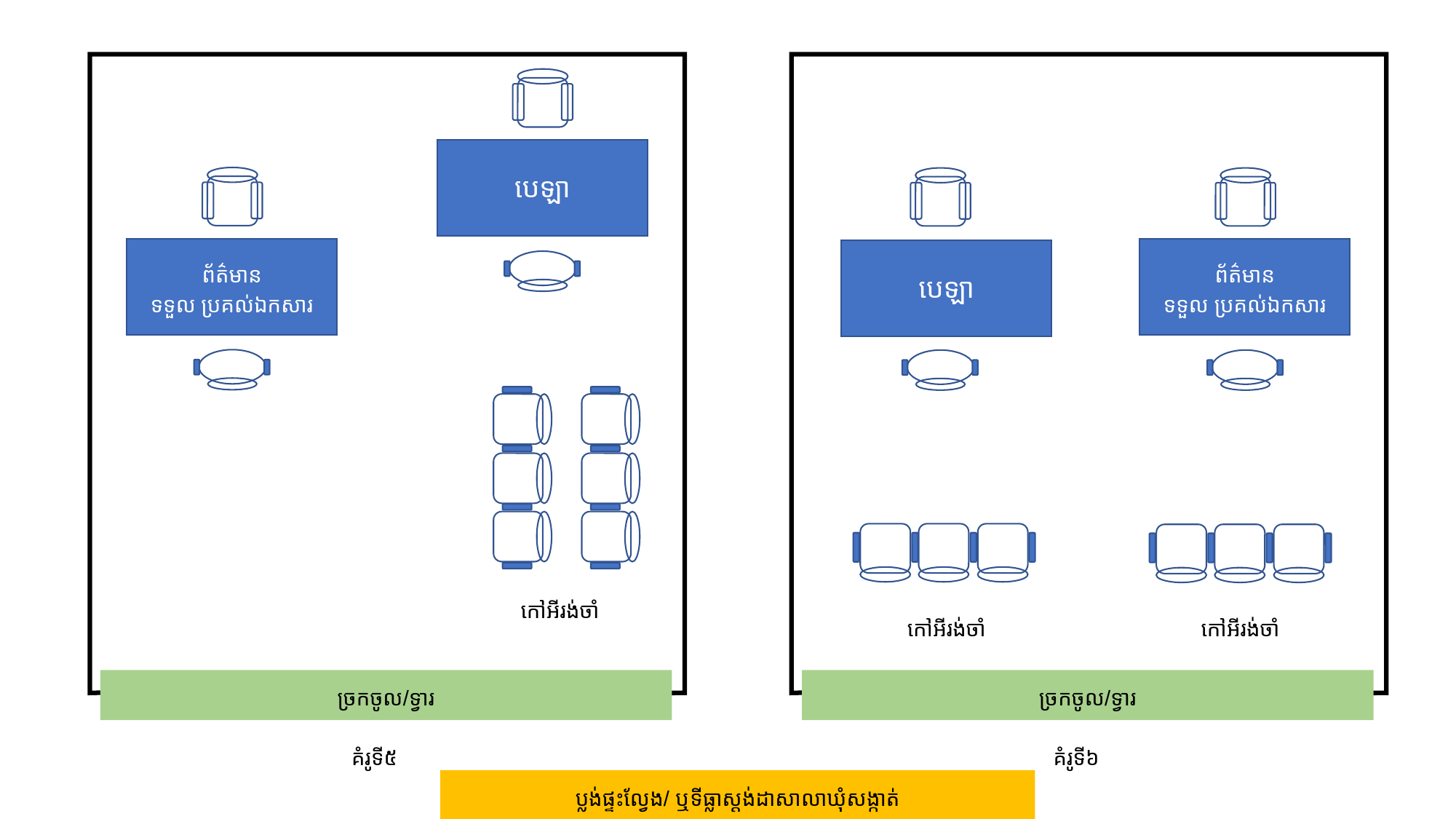

បេឡា

ព័ត៌មាន
ទទួល ប្រគល់ឯកសារ
ព័ត៌មាន
ទទួល ប្រគល់ឯកសារ
បេឡា

កៅអីរង់ចាំ
កៅអីរង់ចាំ
កៅអីរង់ចាំ
ច្រកចូល/ទ្វារ
ច្រកចូល/ទ្វារ
គំរូទី៥
គំរូទី៦
ប្លង់ផ្ទះល្វែង/ ឬទីធ្លាស្តង់ដាសាលាឃុំសង្កាត់